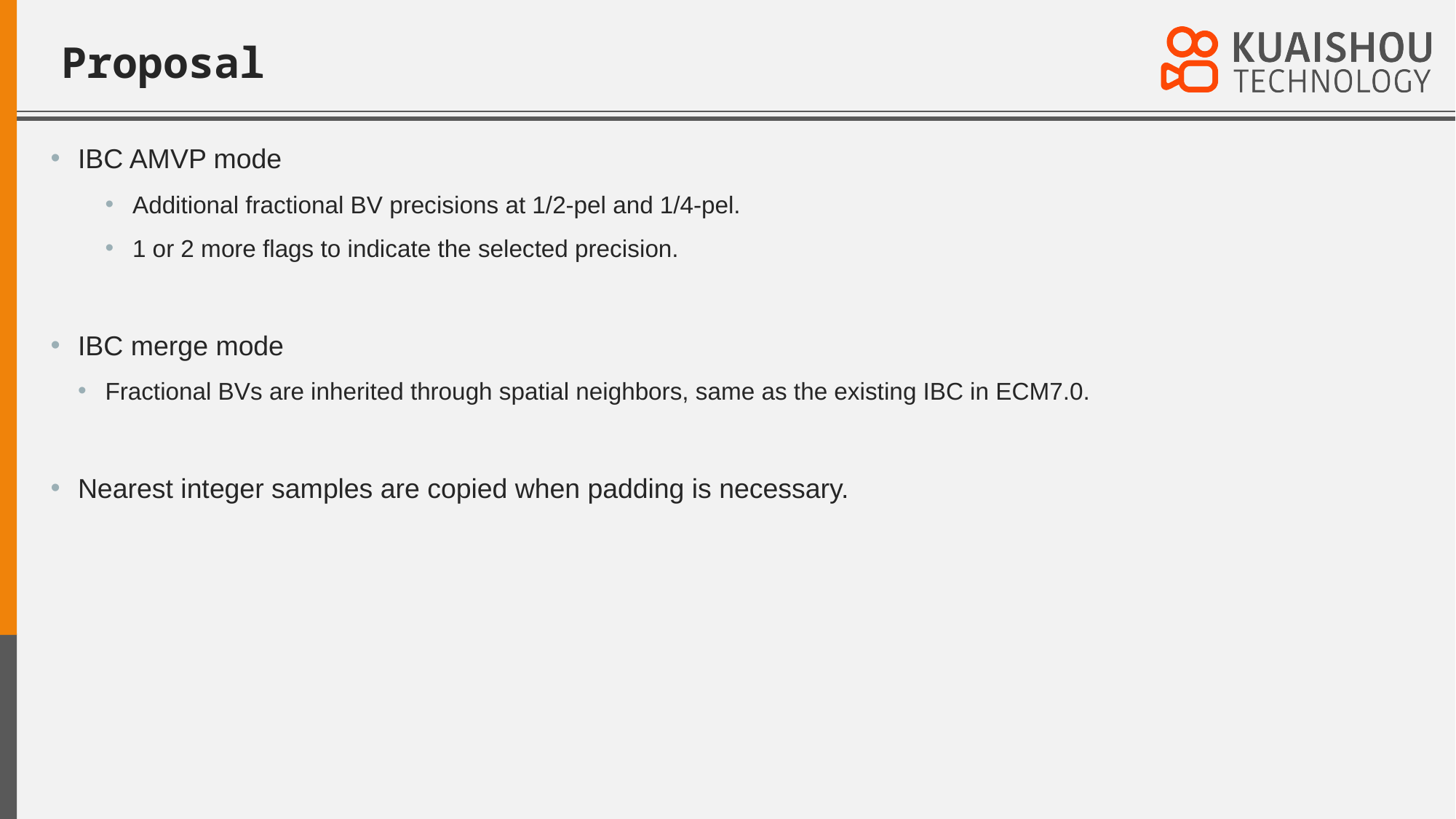

# Proposal
IBC AMVP mode
Additional fractional BV precisions at 1/2-pel and 1/4-pel.
1 or 2 more flags to indicate the selected precision.

IBC merge mode
Fractional BVs are inherited through spatial neighbors, same as the existing IBC in ECM7.0.

Nearest integer samples are copied when padding is necessary.